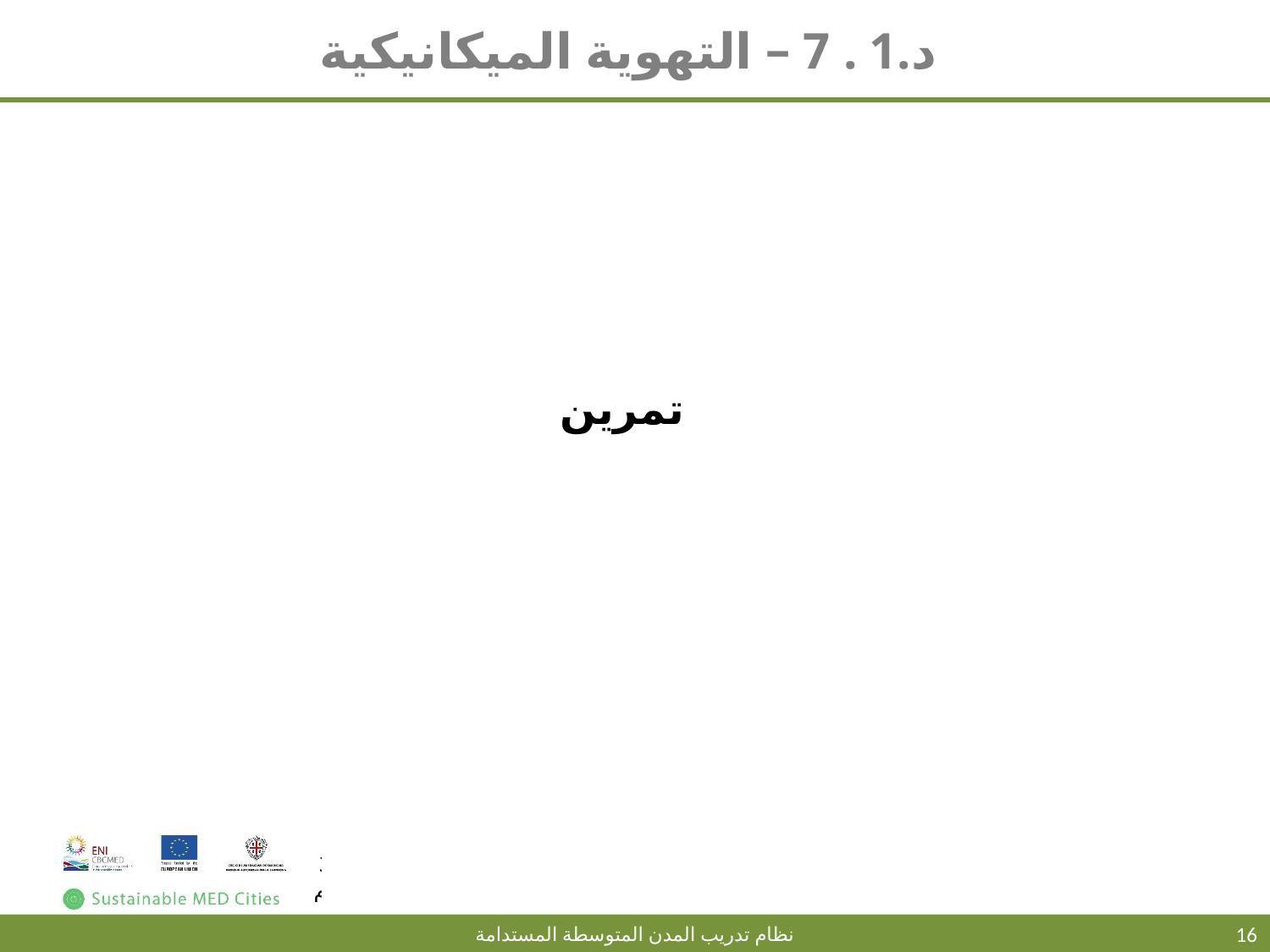

د.1 . 7 – التهوية الميكانيكية

تمرين

16